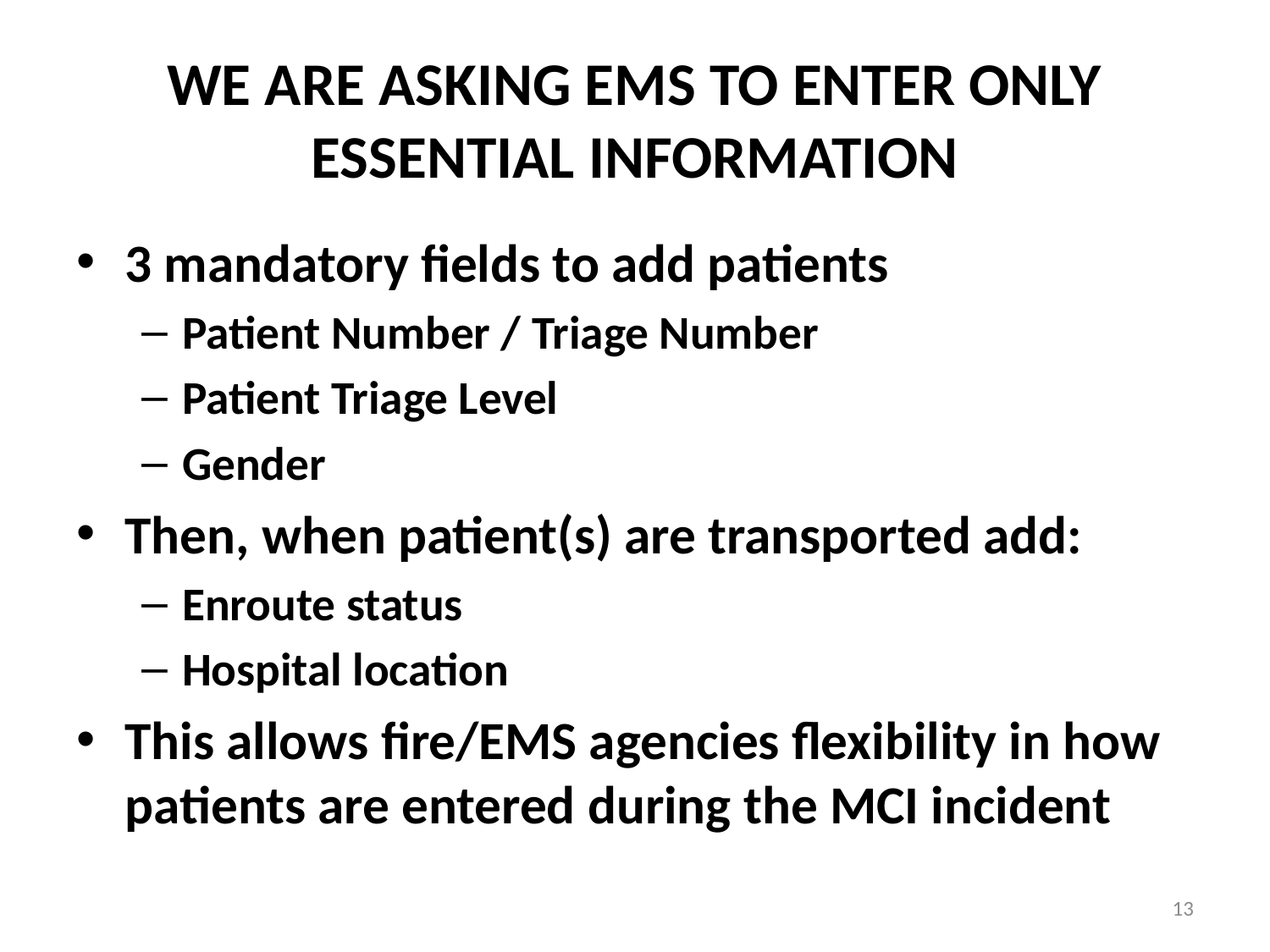

# WE ARE ASKING EMS TO ENTER ONLY ESSENTIAL INFORMATION
3 mandatory fields to add patients
Patient Number / Triage Number
Patient Triage Level
Gender
Then, when patient(s) are transported add:
Enroute status
Hospital location
This allows fire/EMS agencies flexibility in how patients are entered during the MCI incident
13